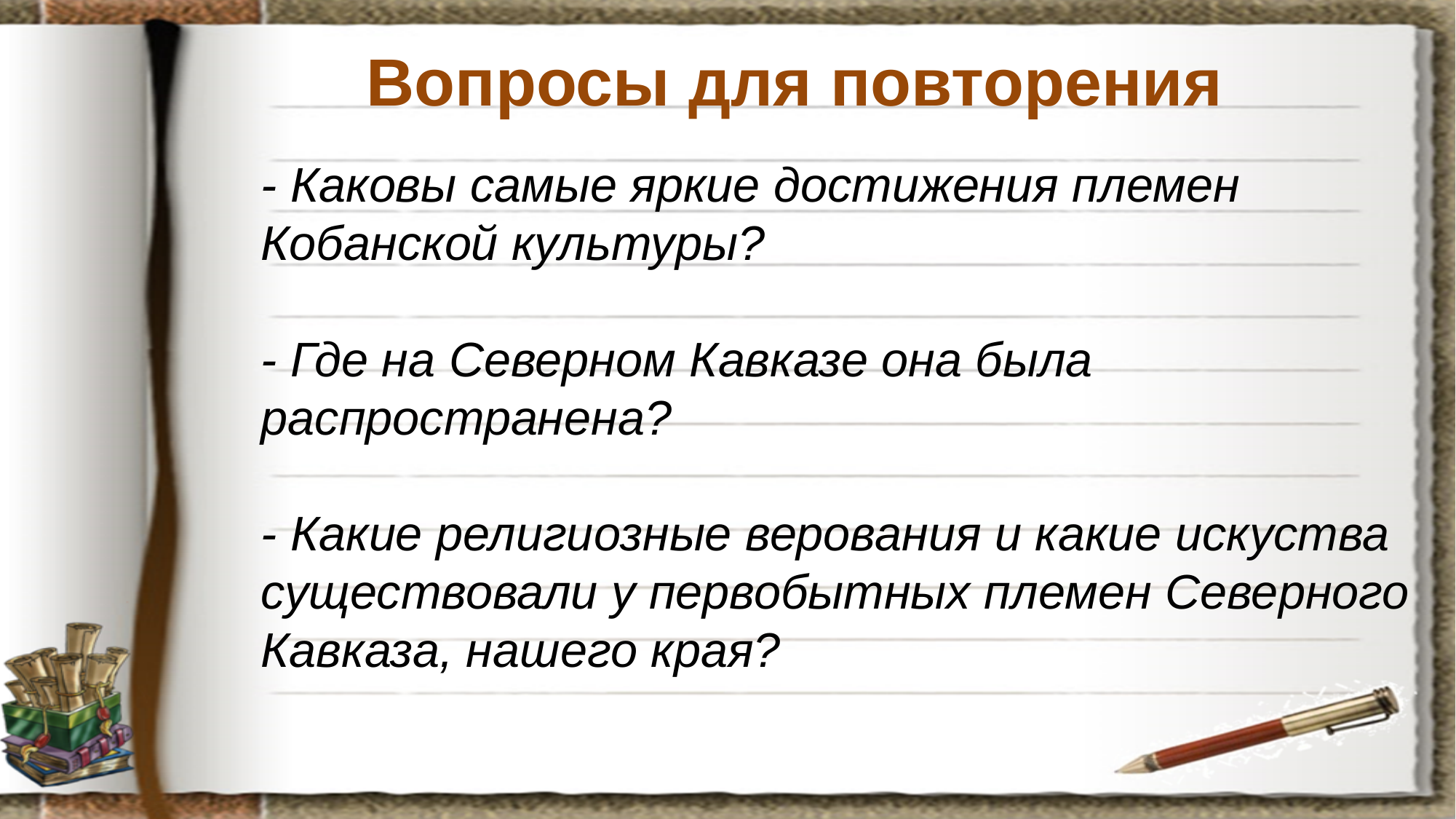

# Вопросы для повторения
- Каковы самые яркие достижения племен          Кобанской культуры?
- Где на Северном Кавказе она была распространена?
- Какие религиозные верования и какие искуства существовали у первобытных племен Северного Кавказа, нашего края?